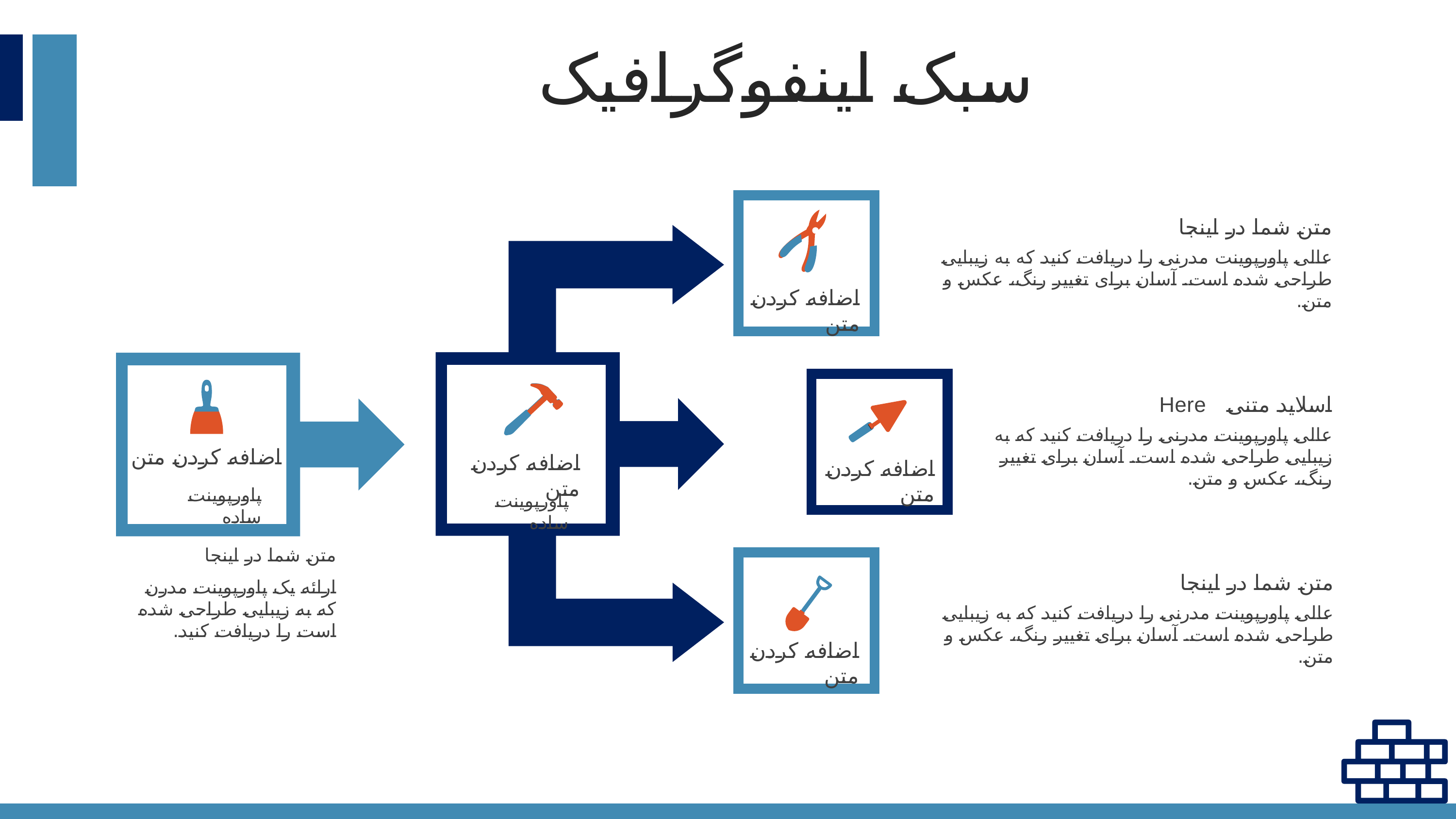

سبک اینفوگرافیک

متن شما در اینجا

عالی پاورپوینت مدرنی را دریافت کنید که به زیبایی طراحی شده است. آسان برای تغییر رنگ، عکس و متن.
اضافه کردن متن

اسلاید متنی   Here

عالی پاورپوینت مدرنی را دریافت کنید که به زیبایی طراحی شده است. آسان برای تغییر رنگ، عکس و متن.
اضافه کردن متن
اضافه کردن متن
اضافه کردن متن
پاورپوینت ساده
پاورپوینت ساده

متن شما در اینجا

متن شما در اینجا
ارائه یک پاورپوینت مدرن که به زیبایی طراحی شده است را دریافت کنید.

عالی پاورپوینت مدرنی را دریافت کنید که به زیبایی طراحی شده است. آسان برای تغییر رنگ، عکس و متن.

اضافه کردن متن